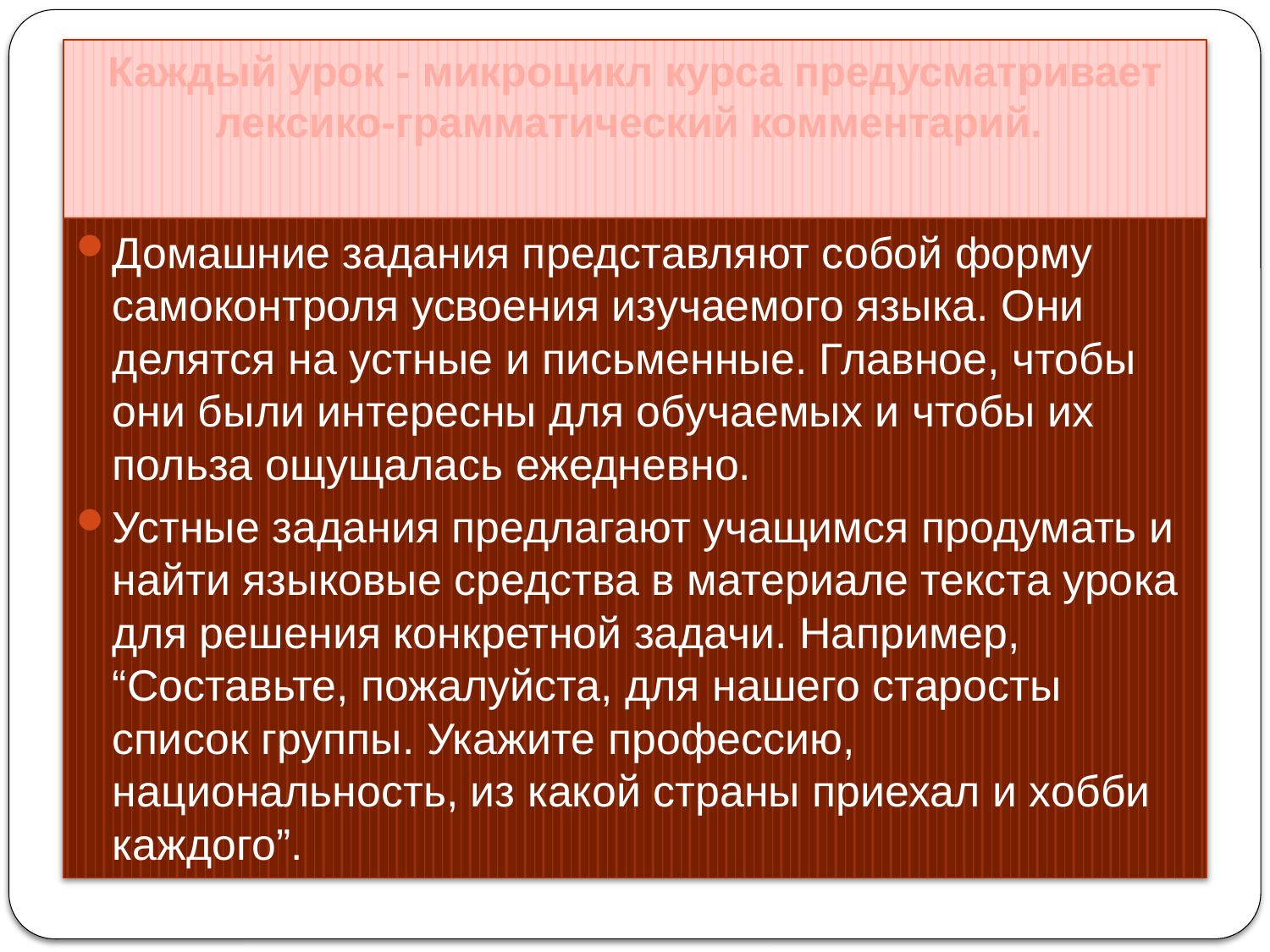

# Каждый урок - микроцикл курса предусматривает лексико-грамматический комментарий.
Домашние задания представляют собой форму самоконтроля усвоения изучаемого языка. Они делятся на устные и письменные. Главное, чтобы они были интересны для обучаемых и чтобы их польза ощущалась ежедневно.
Устные задания предлагают учащимся продумать и найти языковые средства в материале текста урока для решения конкретной задачи. Например, “Составьте, пожалуйста, для нашего старосты список группы. Укажите профессию, национальность, из какой страны приехал и хобби каждого”.